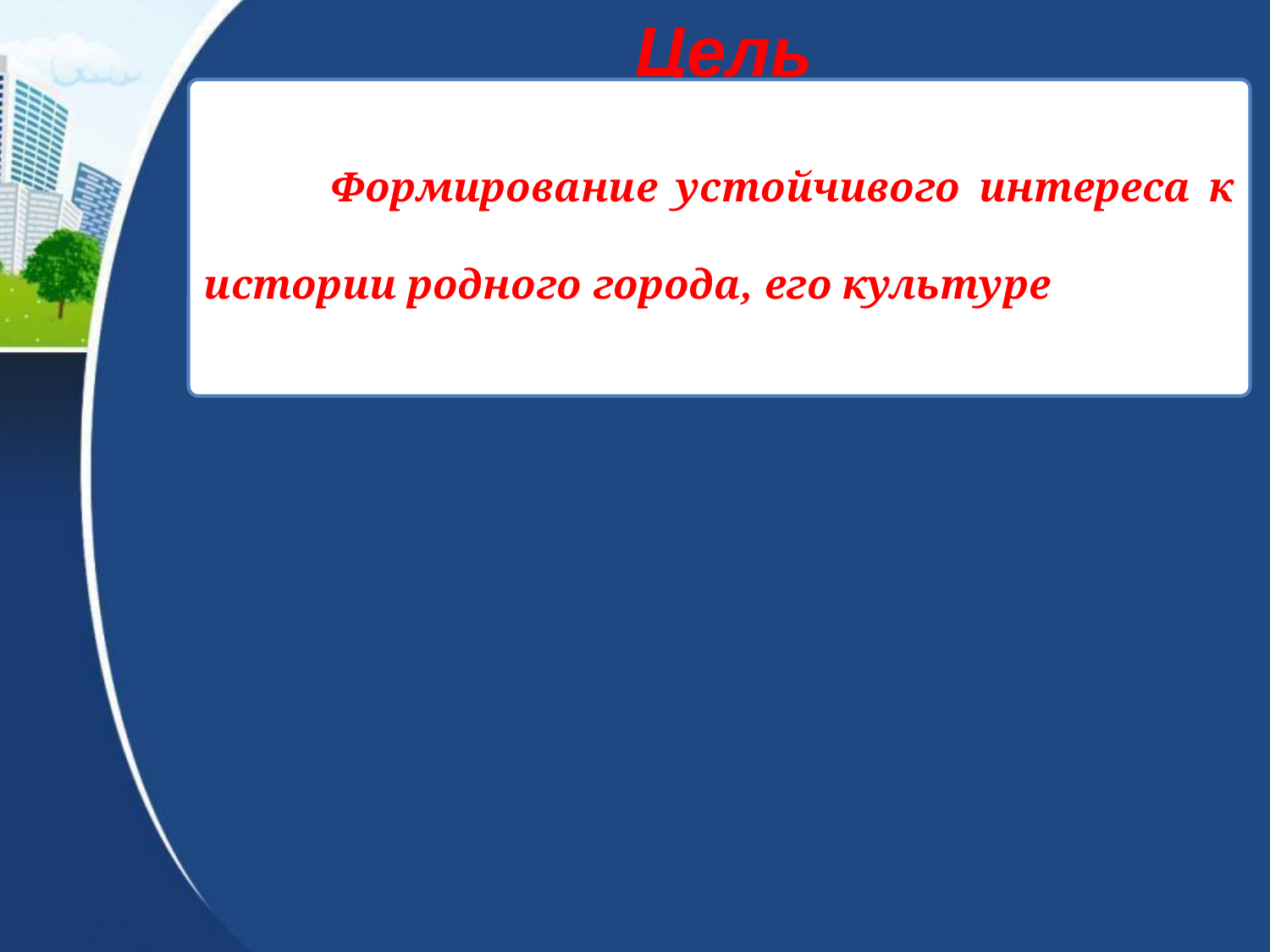

Цель

	Формирование устойчивого интереса к истории родного города, его культуре